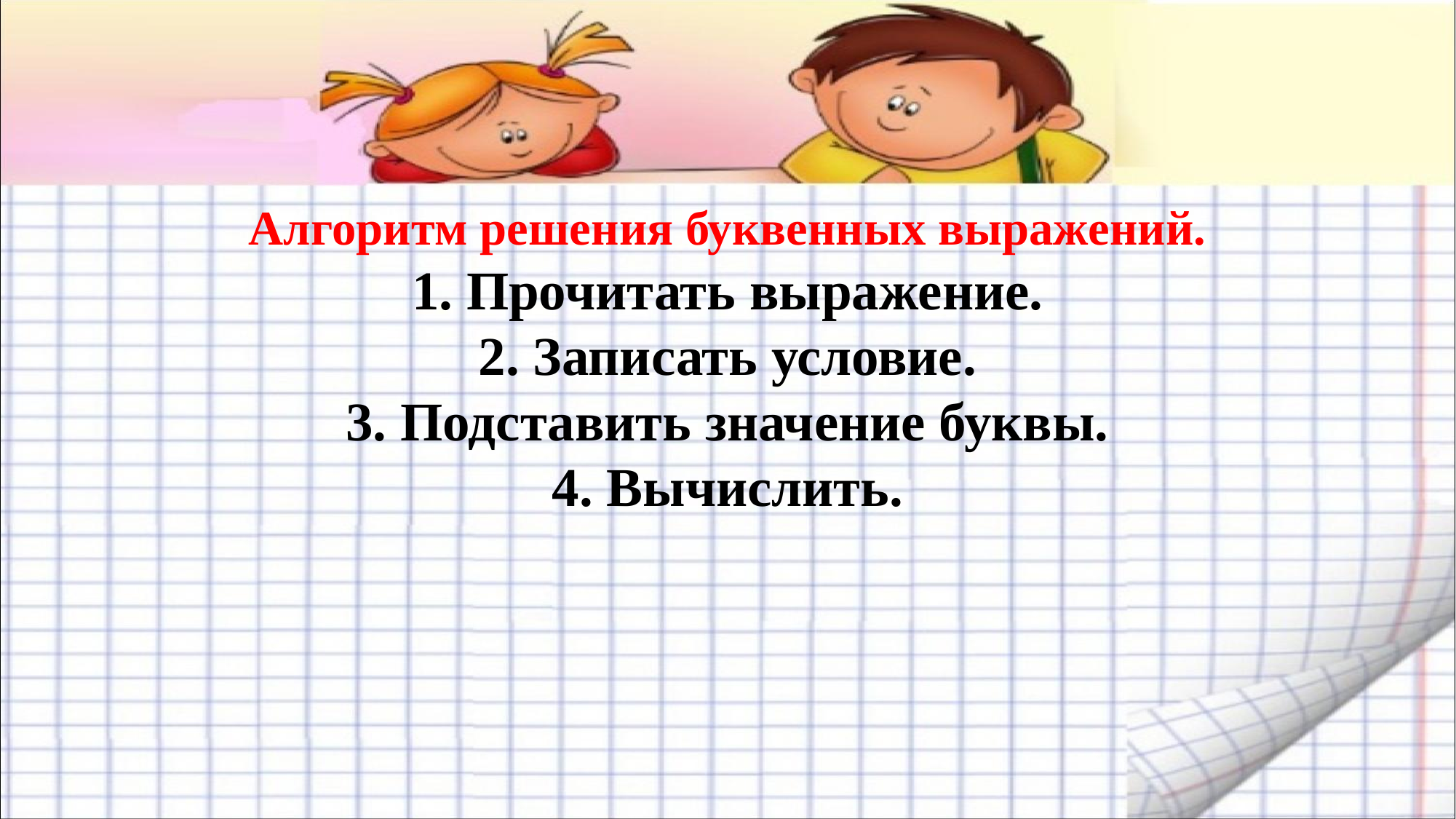

#
Алгоритм решения буквенных выражений.
1. Прочитать выражение.
2. Записать условие.
3. Подставить значение буквы.
4. Вычислить.